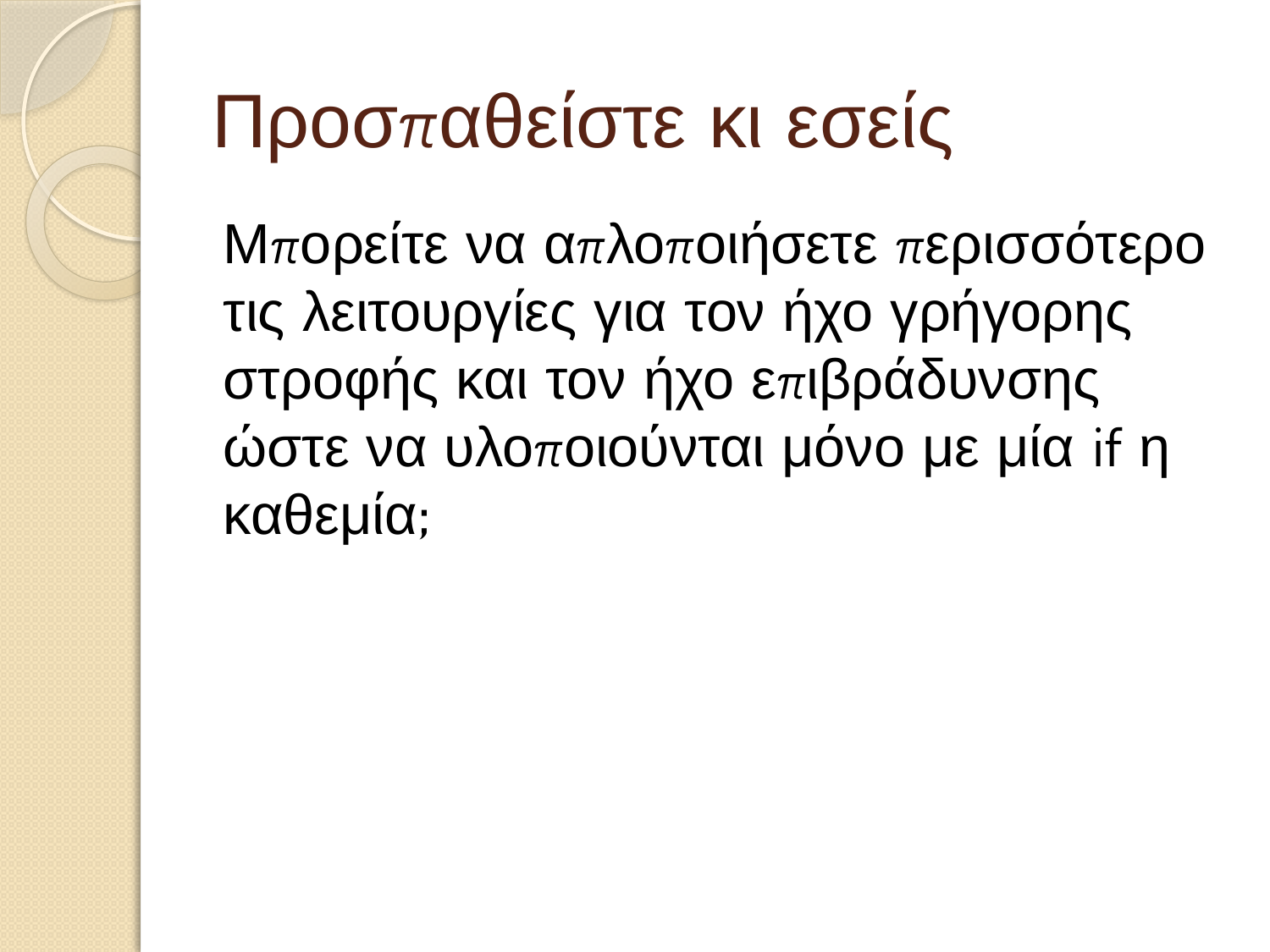

# Προσπαθείστε κι εσείς
Μπορείτε να απλοποιήσετε περισσότερο τις λειτουργίες για τον ήχο γρήγορης στροφής και τον ήχο επιβράδυνσης ώστε να υλοποιούνται μόνο με μία if η καθεμία;